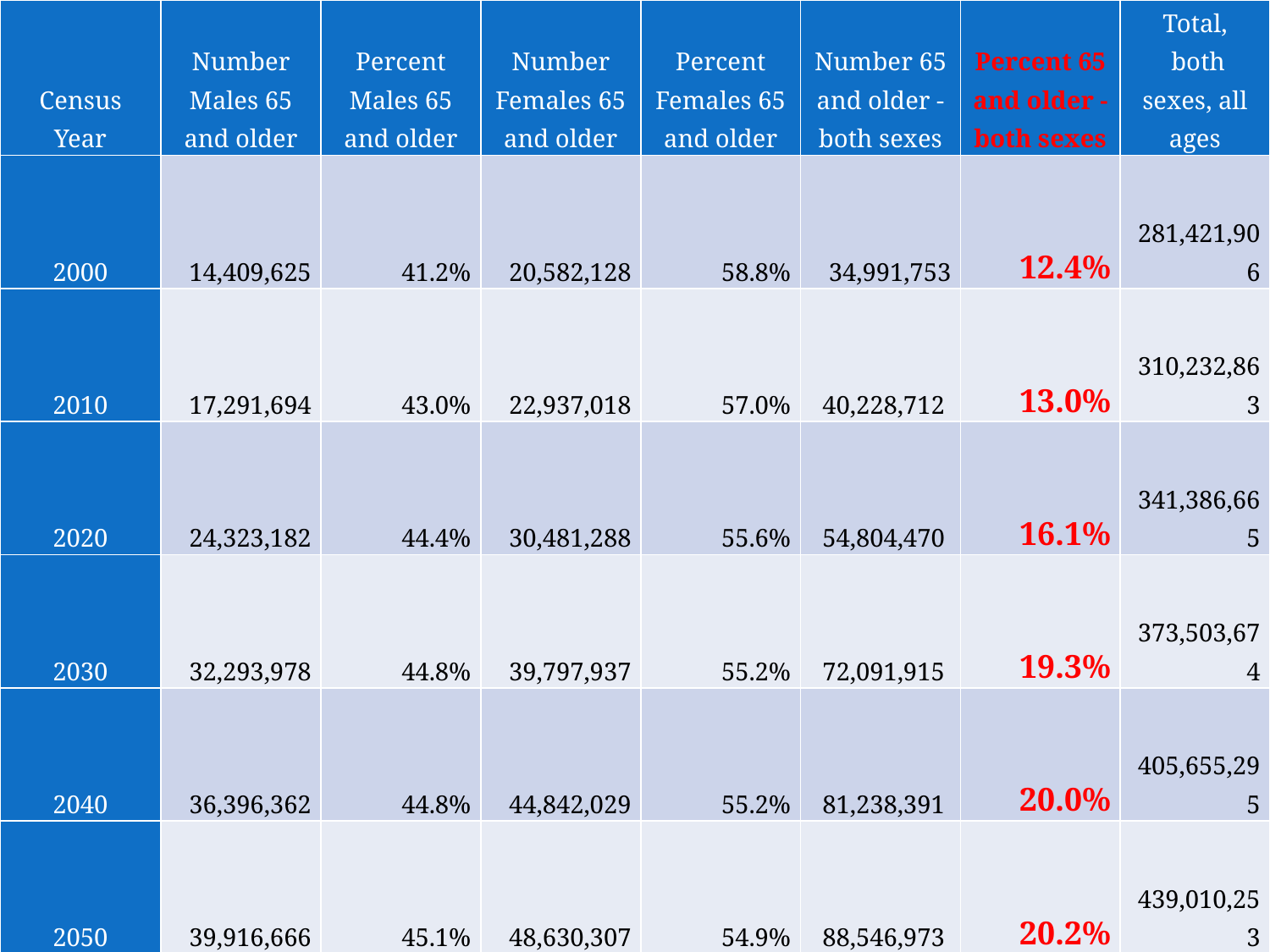

| Census Year | Number Males 65 and older | Percent Males 65 and older | Number Females 65 and older | Percent Females 65 and older | Number 65 and older - both sexes | Percent 65 and older - both sexes | Total, both sexes, all ages |
| --- | --- | --- | --- | --- | --- | --- | --- |
| 2000 | 14,409,625 | 41.2% | 20,582,128 | 58.8% | 34,991,753 | 12.4% | 281,421,906 |
| 2010 | 17,291,694 | 43.0% | 22,937,018 | 57.0% | 40,228,712 | 13.0% | 310,232,863 |
| 2020 | 24,323,182 | 44.4% | 30,481,288 | 55.6% | 54,804,470 | 16.1% | 341,386,665 |
| 2030 | 32,293,978 | 44.8% | 39,797,937 | 55.2% | 72,091,915 | 19.3% | 373,503,674 |
| 2040 | 36,396,362 | 44.8% | 44,842,029 | 55.2% | 81,238,391 | 20.0% | 405,655,295 |
| 2050 | 39,916,666 | 45.1% | 48,630,307 | 54.9% | 88,546,973 | 20.2% | 439,010,253 |